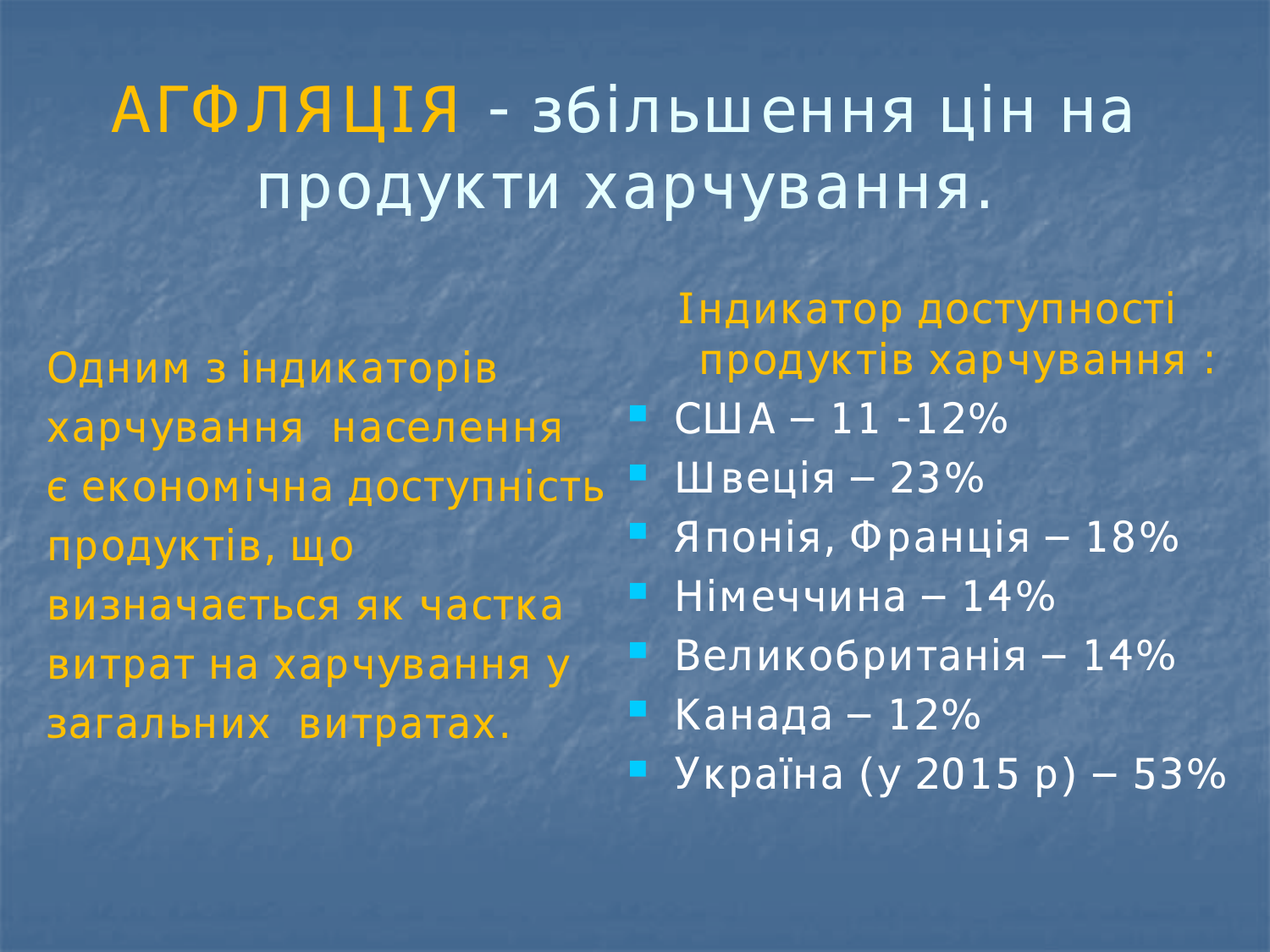

# АГФЛЯЦІЯ - збільшення цін на продукти харчування.

Одним з індикаторів
харчування  населення
є економічна доступність
продуктів, що
визначається як частка
витрат на харчування у
загальних  витратах.

Індикатор доступності  продуктів харчування :
США – 11 -12%
Швеція – 23%
Японія, Франція – 18%
Німеччина – 14%
Великобританія – 14%
Канада – 12%
Україна (у 2015 р) – 53%